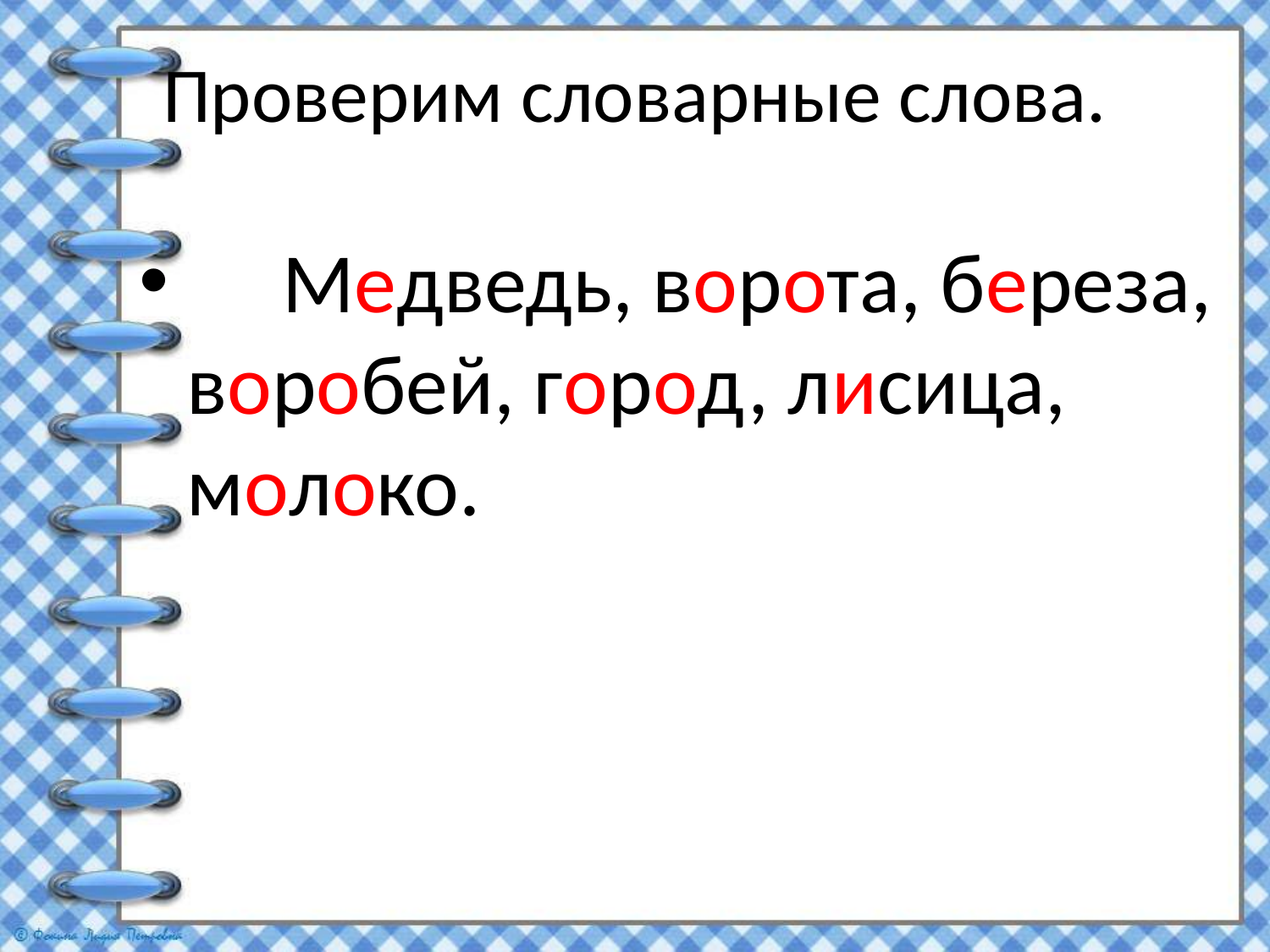

# Проверим словарные слова.
     Медведь, ворота, береза, воробей, город, лисица, молоко.